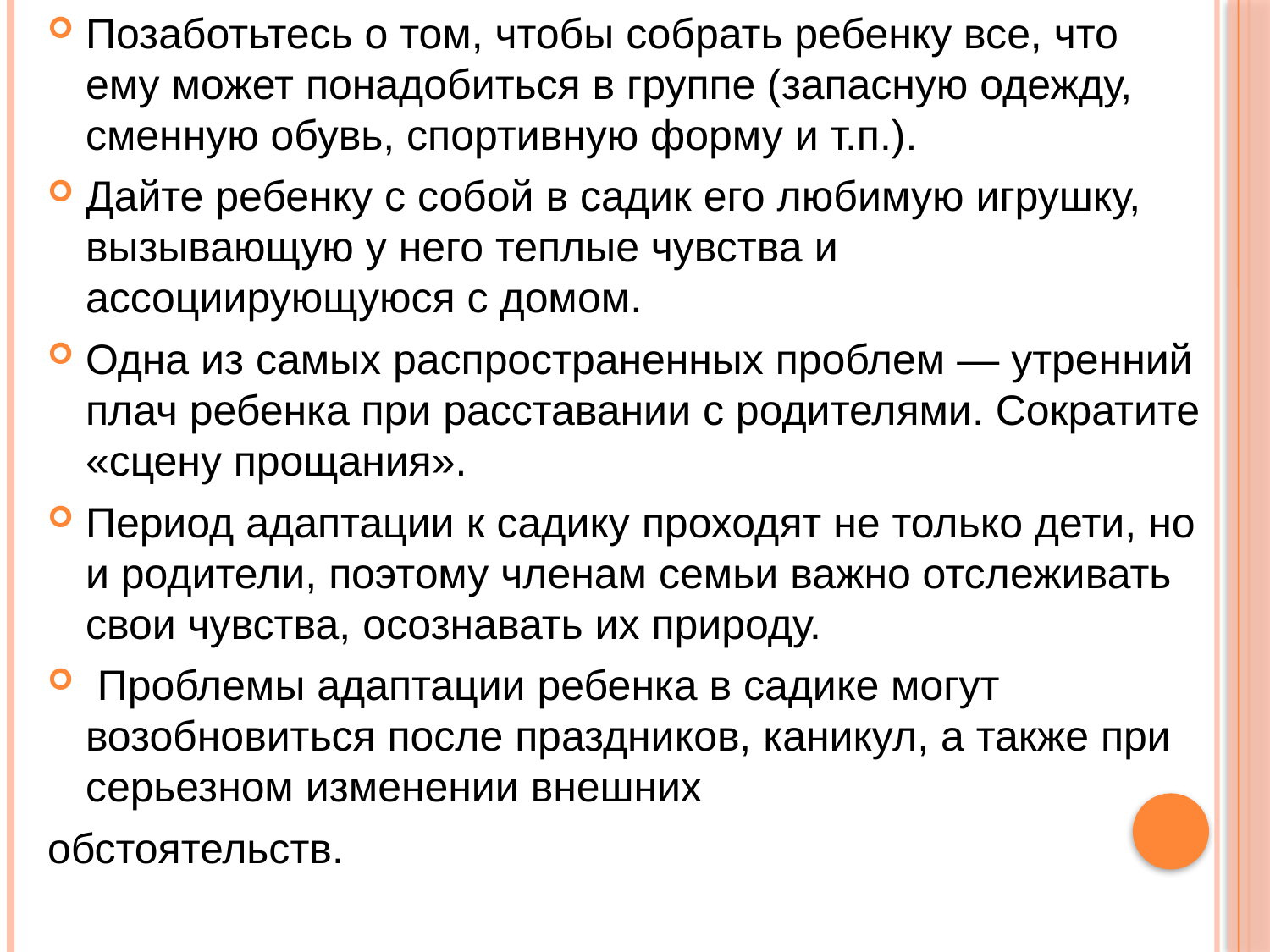

Позаботьтесь о том, чтобы собрать ребенку все, что ему может понадобиться в группе (запасную одежду, сменную обувь, спортивную форму и т.п.).
Дайте ребенку с собой в садик его любимую игрушку, вызывающую у него теплые чувства и ассоциирующуюся с домом.
Одна из самых распространенных проблем — утренний плач ребенка при расставании с родителями. Сократите «сцену прощания».
Период адаптации к садику проходят не только дети, но и родители, поэтому членам семьи важно отслеживать свои чувства, осознавать их природу.
 Проблемы адаптации ребенка в садике могут возобновиться после праздников, каникул, а также при серьезном изменении внешних
обстоятельств.